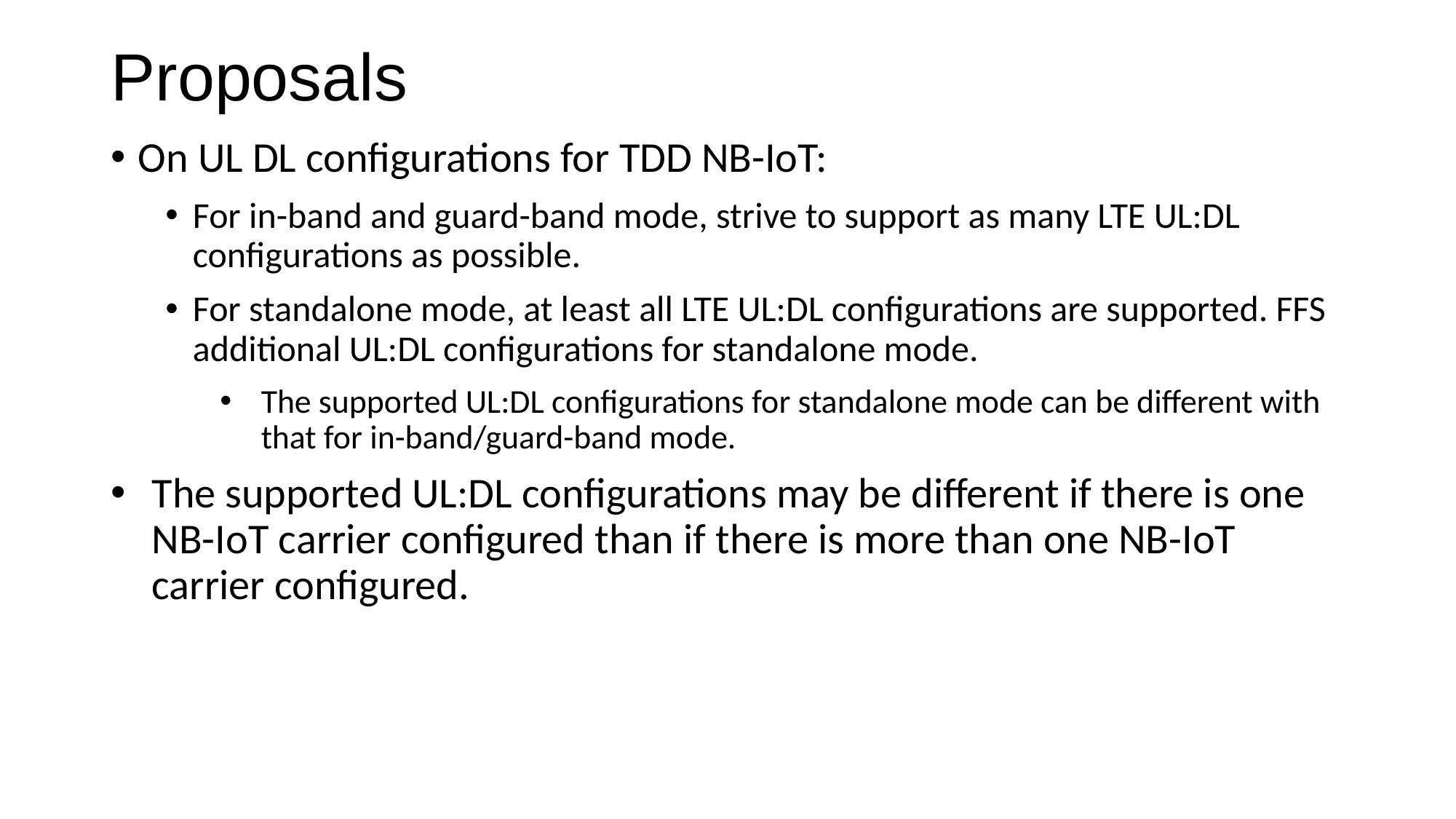

# Proposals
On UL DL configurations for TDD NB-IoT:
For in-band and guard-band mode, strive to support as many LTE UL:DL configurations as possible.
For standalone mode, at least all LTE UL:DL configurations are supported. FFS additional UL:DL configurations for standalone mode.
The supported UL:DL configurations for standalone mode can be different with that for in-band/guard-band mode.
The supported UL:DL configurations may be different if there is one NB-IoT carrier configured than if there is more than one NB-IoT carrier configured.